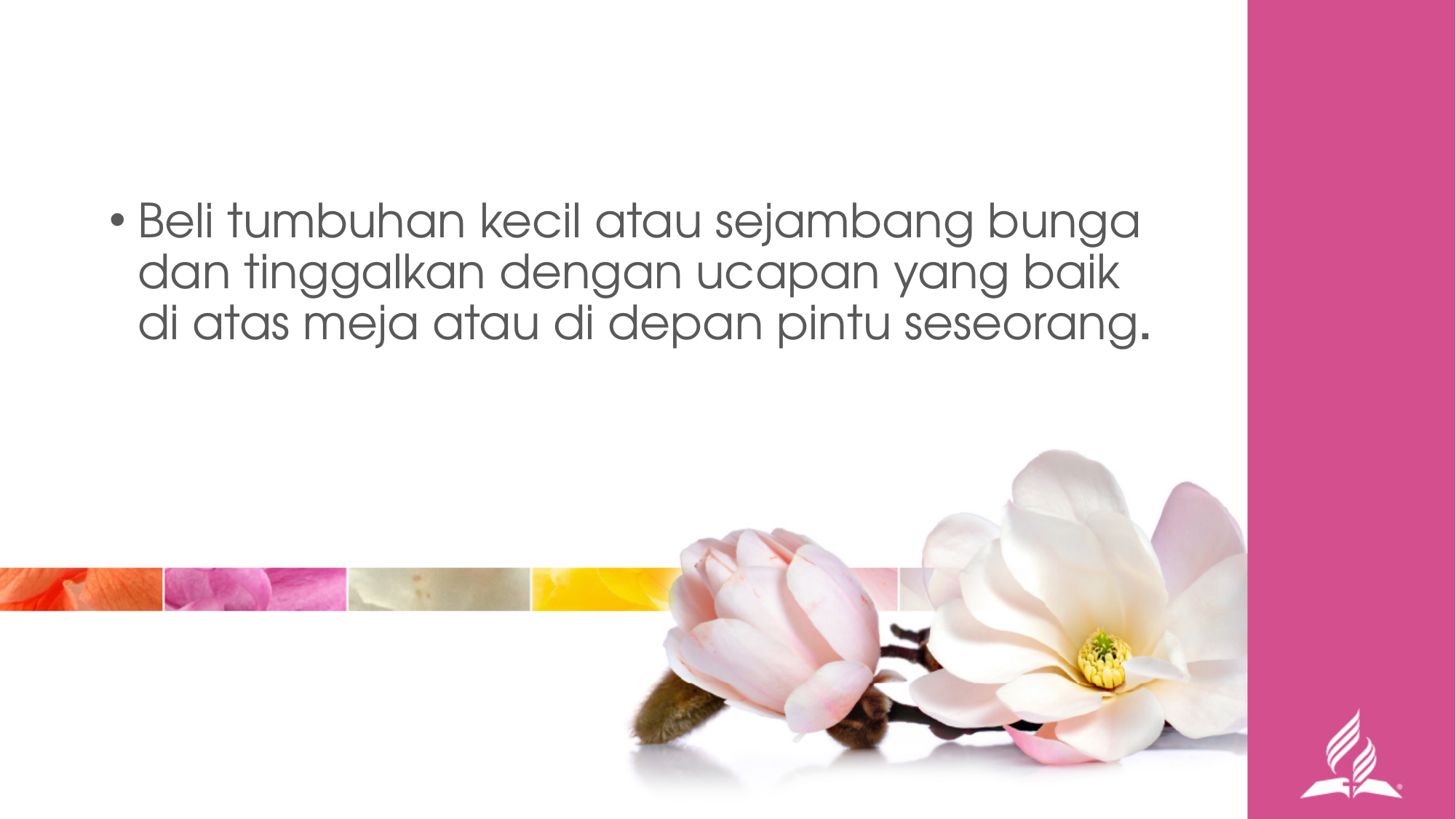

Beli tumbuhan kecil atau sejambang bunga dan tinggalkan dengan ucapan yang baik di atas meja atau di depan pintu seseorang.